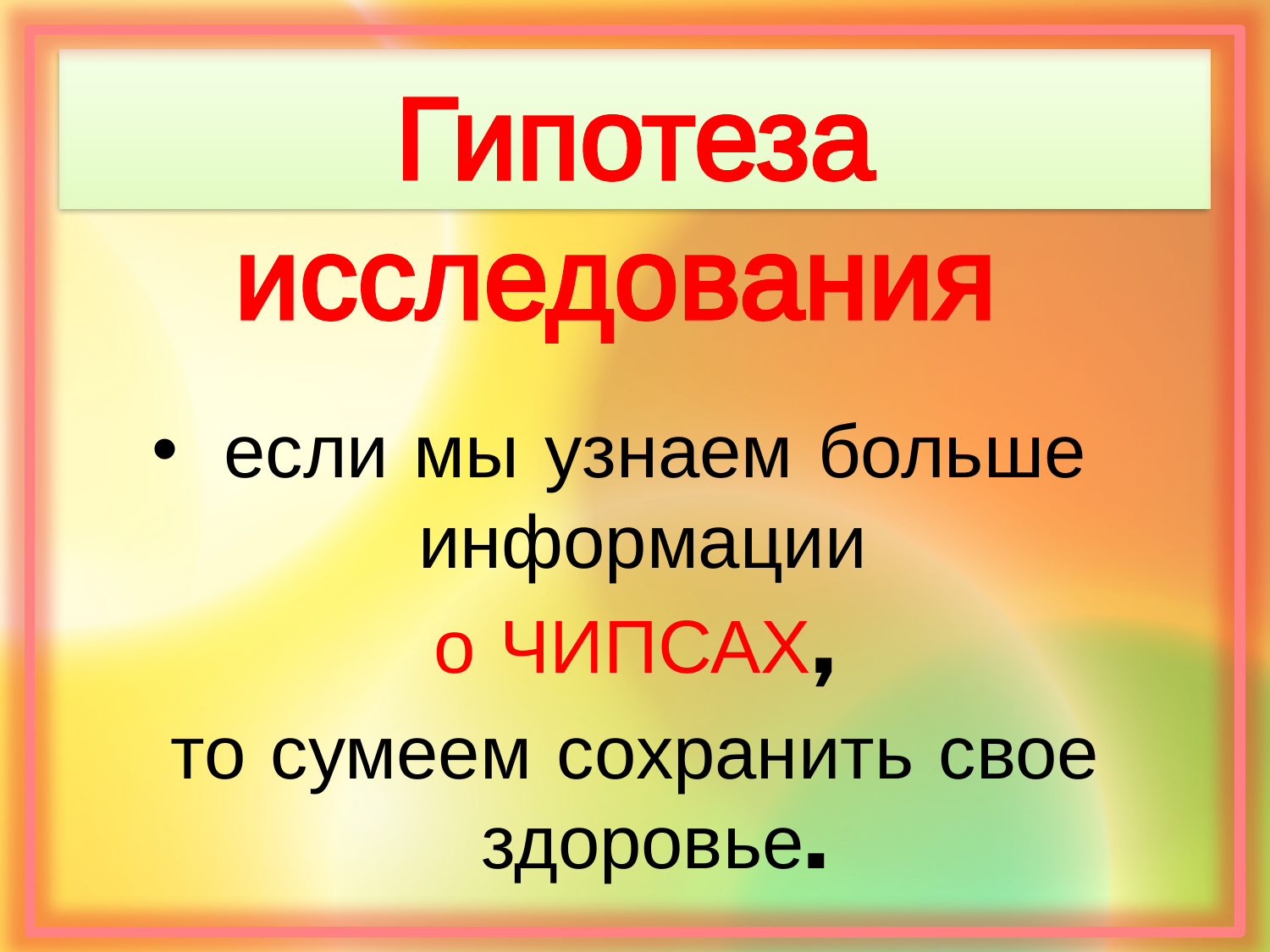

# Гипотеза исследования
если мы узнаем больше информации
о ЧИПСАХ,
то сумеем сохранить свое здоровье.